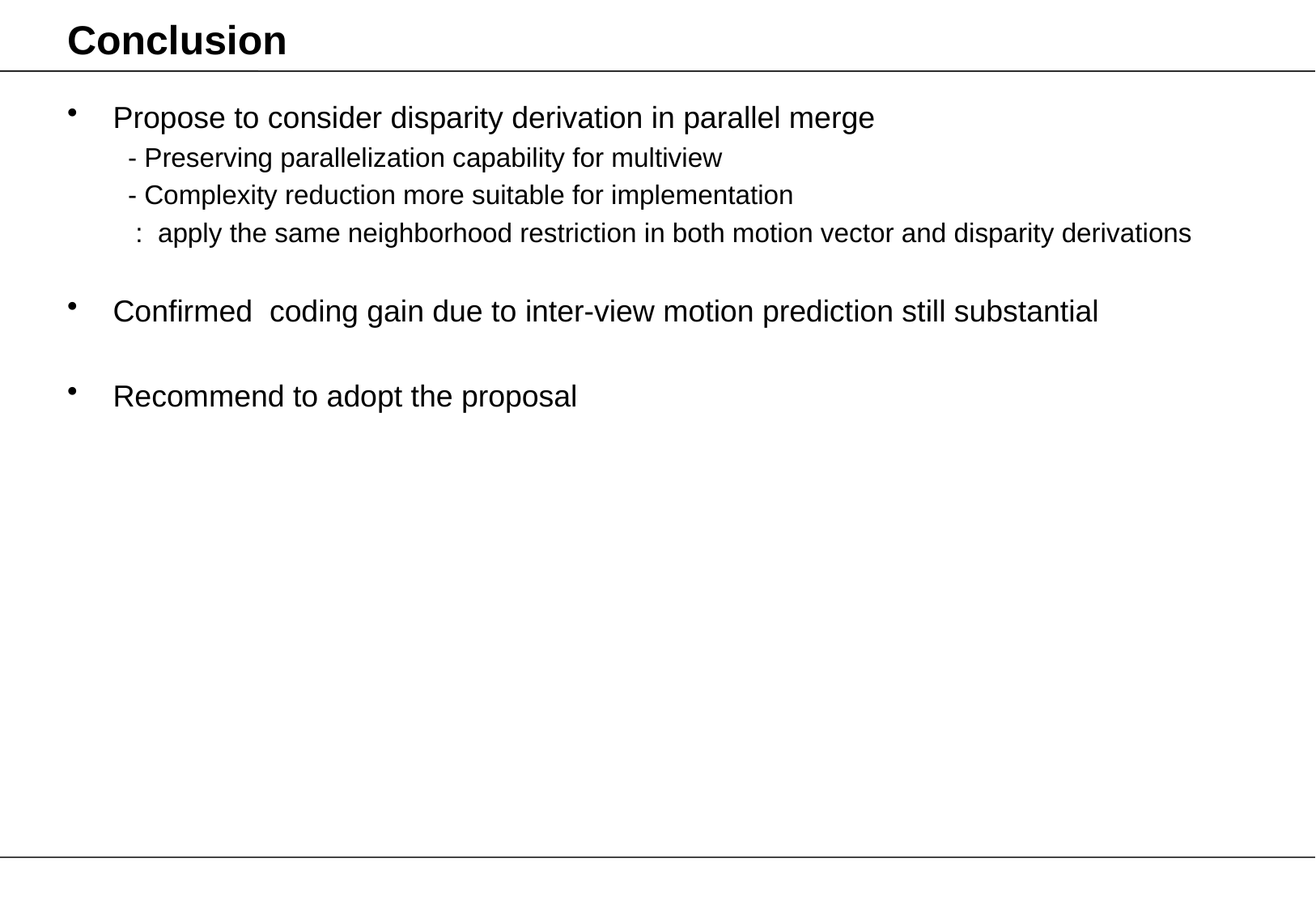

# Conclusion
Propose to consider disparity derivation in parallel merge
- Preserving parallelization capability for multiview
- Complexity reduction more suitable for implementation
 :  apply the same neighborhood restriction in both motion vector and disparity derivations

Confirmed  coding gain due to inter-view motion prediction still substantial

Recommend to adopt the proposal